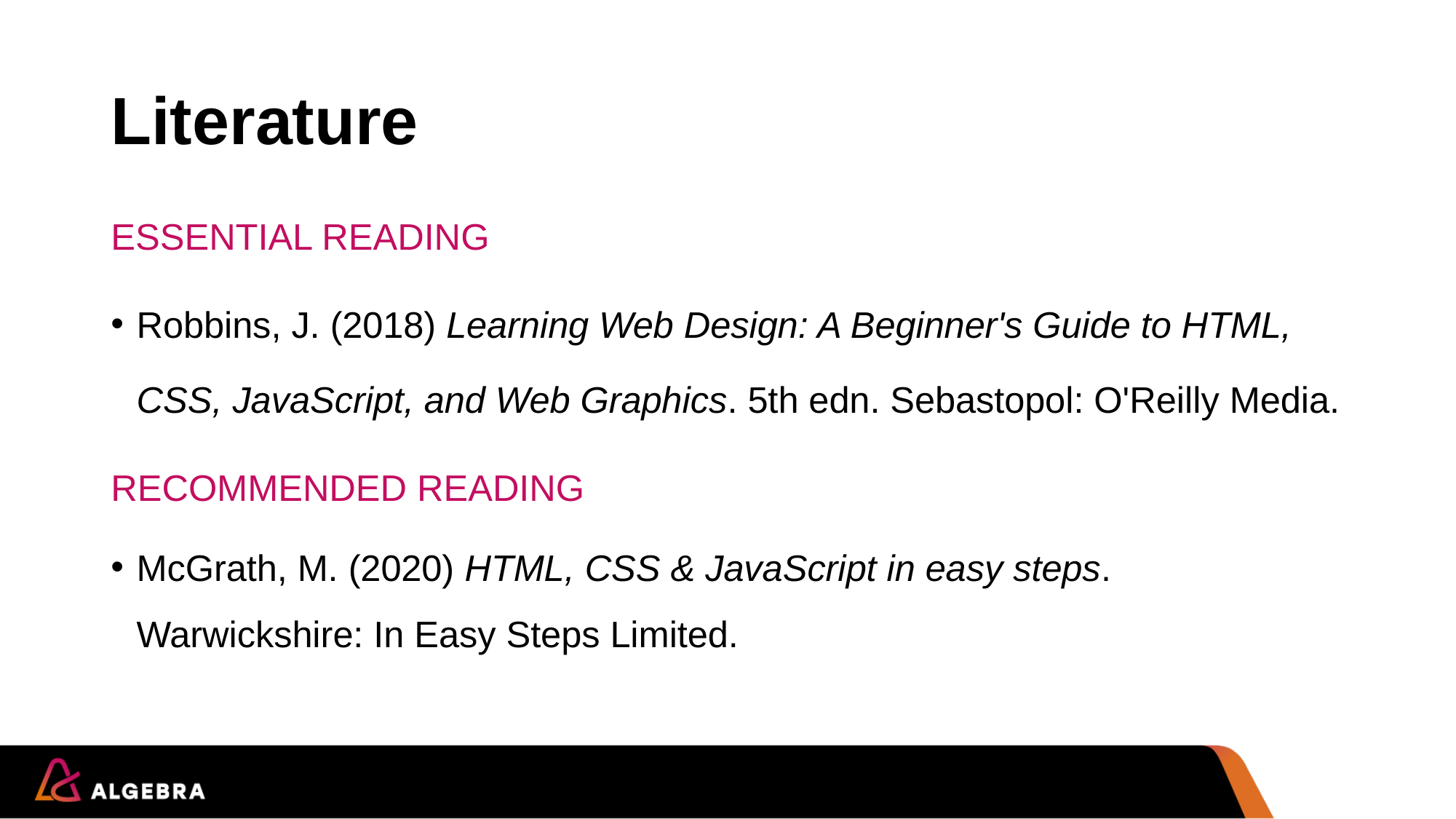

# Literature
ESSENTIAL READING
Robbins, J. (2018) Learning Web Design: A Beginner's Guide to HTML, CSS, JavaScript, and Web Graphics. 5th edn. Sebastopol: O'Reilly Media.
RECOMMENDED READING
McGrath, M. (2020) HTML, CSS & JavaScript in easy steps. Warwickshire: In Easy Steps Limited.